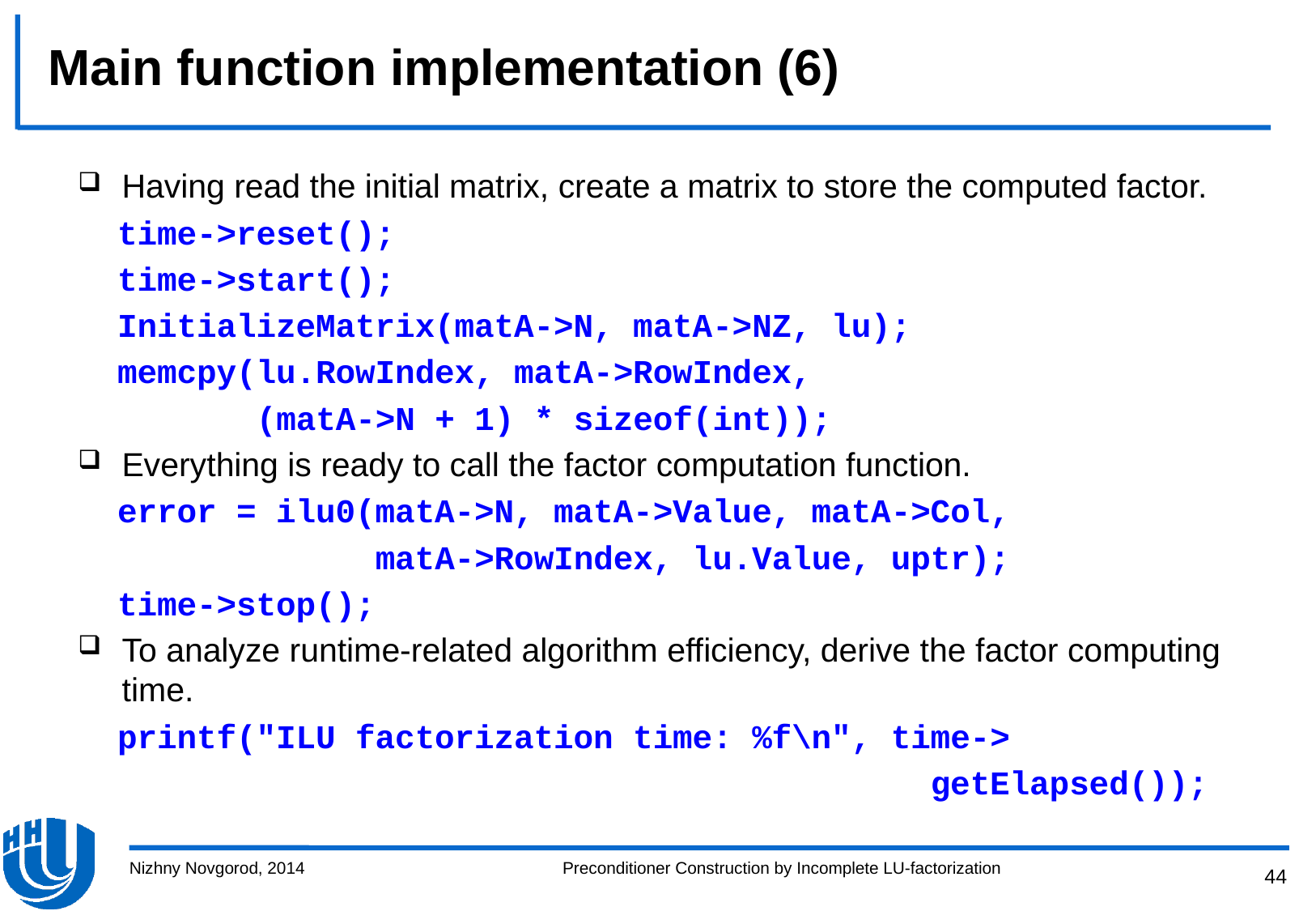

# Main function implementation (6)
Having read the initial matrix, create a matrix to store the computed factor.
  time->reset();
  time->start();
  InitializeMatrix(matA->N, matA->NZ, lu);
  memcpy(lu.RowIndex, matA->RowIndex,
         (matA->N + 1) * sizeof(int));
Everything is ready to call the factor computation function.
  error = ilu0(matA->N, matA->Value, matA->Col,
               matA->RowIndex, lu.Value, uptr);
  time->stop();
To analyze runtime-related algorithm efficiency, derive the factor computing time.
  printf("ILU factorization time: %f\n", time->
                                           getElapsed());

Nizhny Novgorod, 2014
Preconditioner Construction by Incomplete LU-factorization